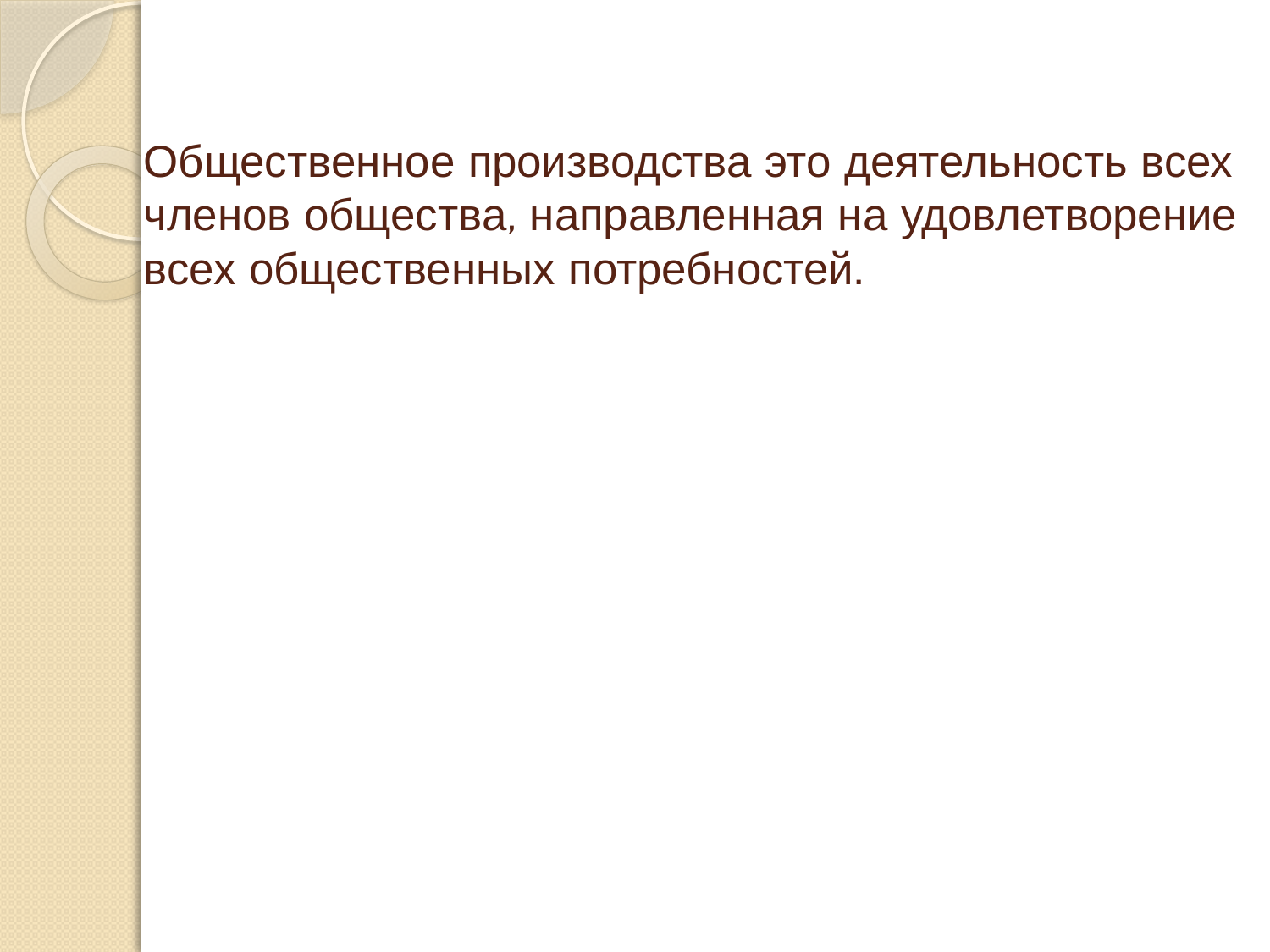

# Общественное производства это деятельность всех членов общества, направленная на удовлетворение всех общественных потребностей.